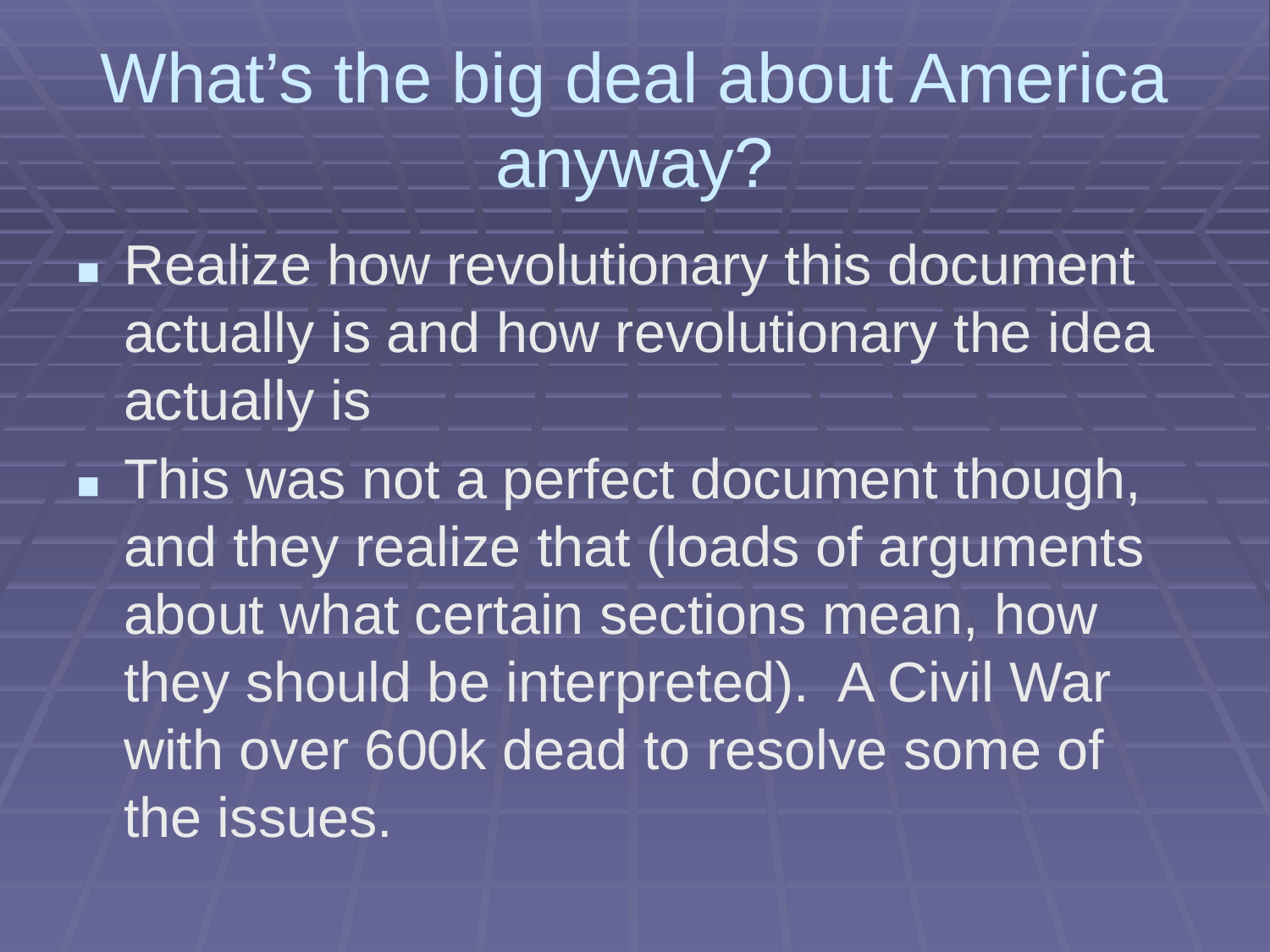

# What’s the big deal about America anyway?
Realize how revolutionary this document actually is and how revolutionary the idea actually is
This was not a perfect document though, and they realize that (loads of arguments about what certain sections mean, how they should be interpreted).  A Civil War with over 600k dead to resolve some of the issues.